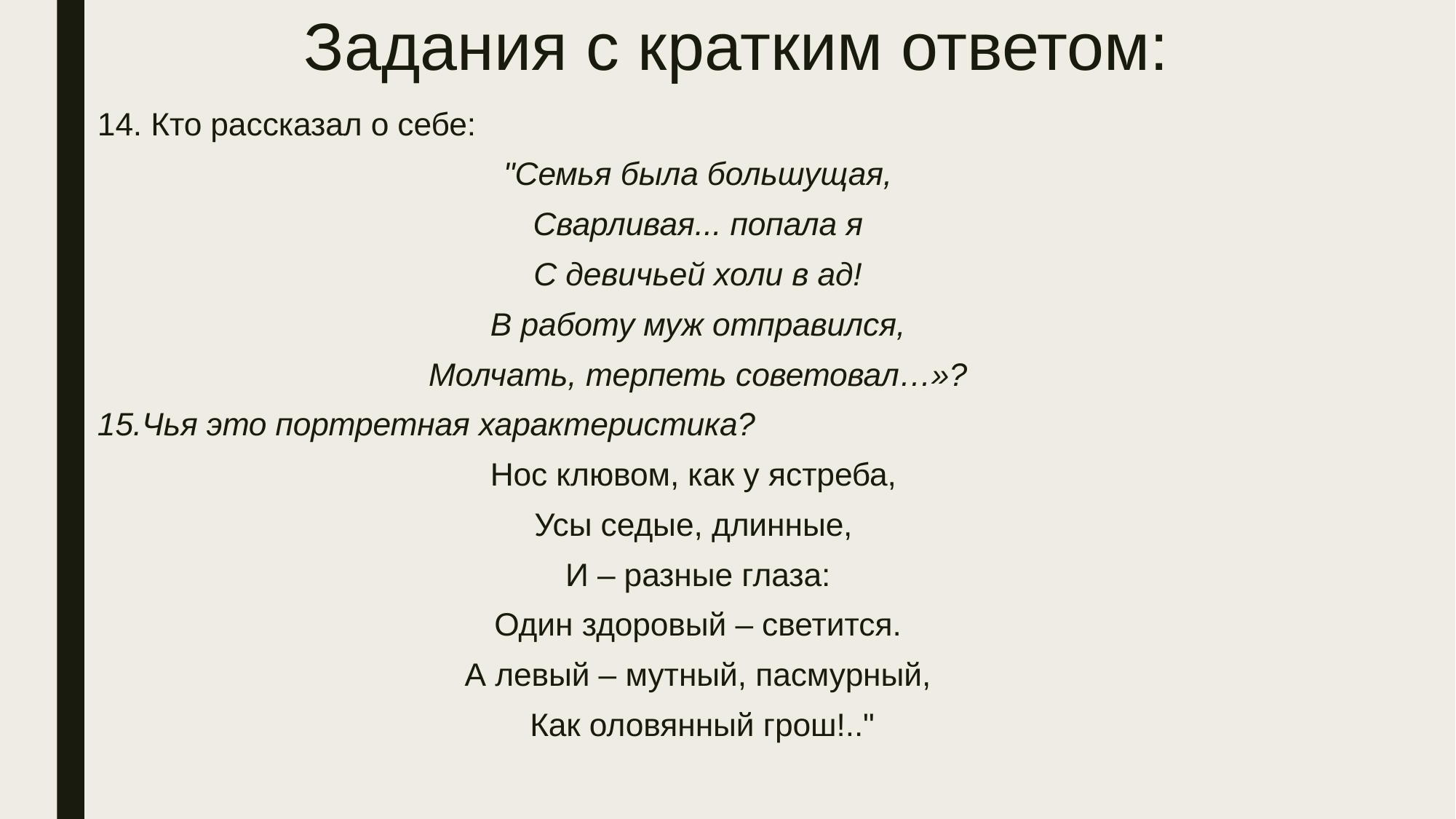

# Задания с кратким ответом:
14. Кто рассказал о себе:
"Семья была большущая,
Сварливая... попала я
С девичьей холи в ад!
В работу муж отправился,
Молчать, терпеть советовал…»?
15.Чья это портретная характеристика?
Нос клювом, как у ястреба,
Усы седые, длинные,
 И – разные глаза:
 Один здоровый – светится.
 А левый – мутный, пасмурный,
 Как оловянный грош!.."